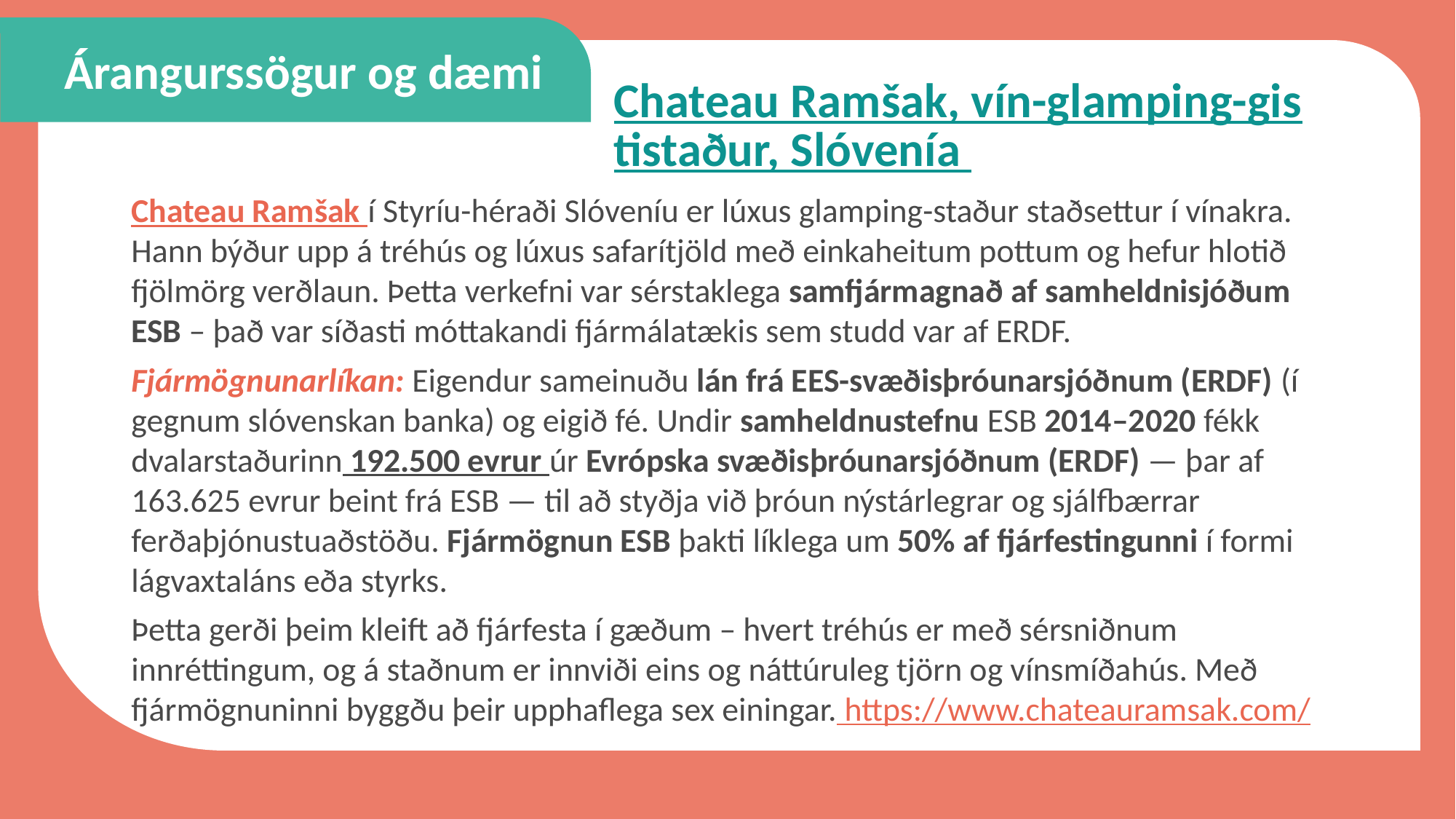

Árangurssögur og dæmi
Chateau Ramšak, vín-glamping-gististaður, Slóvenía
Chateau Ramšak í Styríu-héraði Slóveníu er lúxus glamping-staður staðsettur í vínakra. Hann býður upp á tréhús og lúxus safarítjöld með einkaheitum pottum og hefur hlotið fjölmörg verðlaun. Þetta verkefni var sérstaklega samfjármagnað af samheldnisjóðum ESB – það var síðasti móttakandi fjármálatækis sem studd var af ERDF.
Fjármögnunarlíkan: Eigendur sameinuðu lán frá EES-svæðisþróunarsjóðnum (ERDF) (í gegnum slóvenskan banka) og eigið fé. Undir samheldnustefnu ESB 2014–2020 fékk dvalarstaðurinn 192.500 evrur úr Evrópska svæðisþróunarsjóðnum (ERDF) — þar af 163.625 evrur beint frá ESB — til að styðja við þróun nýstárlegrar og sjálfbærrar ferðaþjónustuaðstöðu. Fjármögnun ESB þakti líklega um 50% af fjárfestingunni í formi lágvaxtaláns eða styrks.
Þetta gerði þeim kleift að fjárfesta í gæðum – hvert tréhús er með sérsniðnum innréttingum, og á staðnum er innviði eins og náttúruleg tjörn og vínsmíðahús. Með fjármögnuninni byggðu þeir upphaflega sex einingar. https://www.chateauramsak.com/